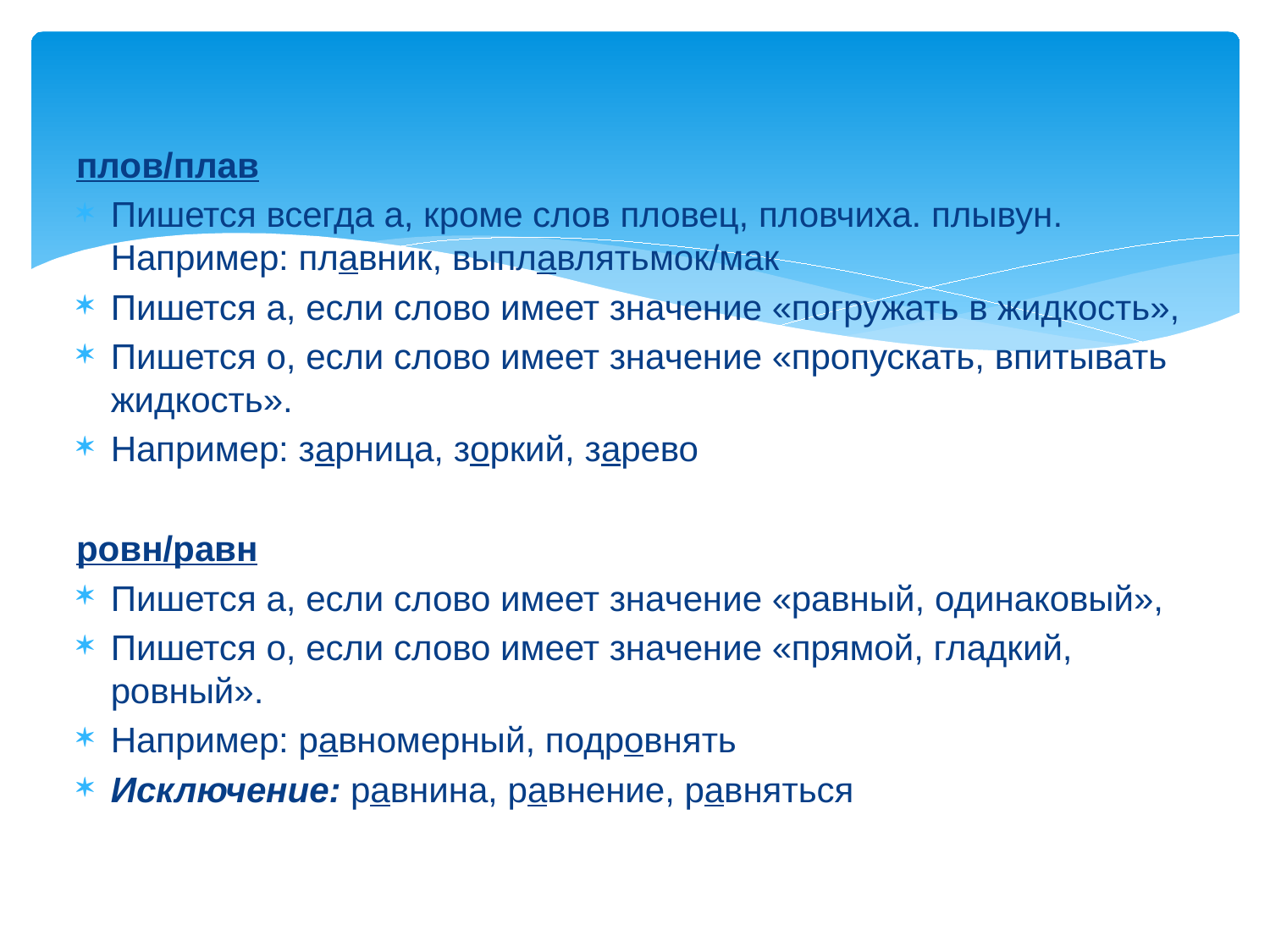

плов/плав
Пишется всегда а, кроме слов пловец, пловчиха. плывун.
Например: плавник, выплавлятьмок/мак
Пишется а, если слово имеет значение «погружать в жидкость»,
Пишется о, если слово имеет значение «пропускать, впитывать жидкость».
Например: зарница, зоркий, зарево

ровн/равн
Пишется а, если слово имеет значение «равный, одинаковый»,
Пишется о, если слово имеет значение «прямой, гладкий, ровный».
Например: равномерный, подровнять
Исключение: равнина, равнение, равняться